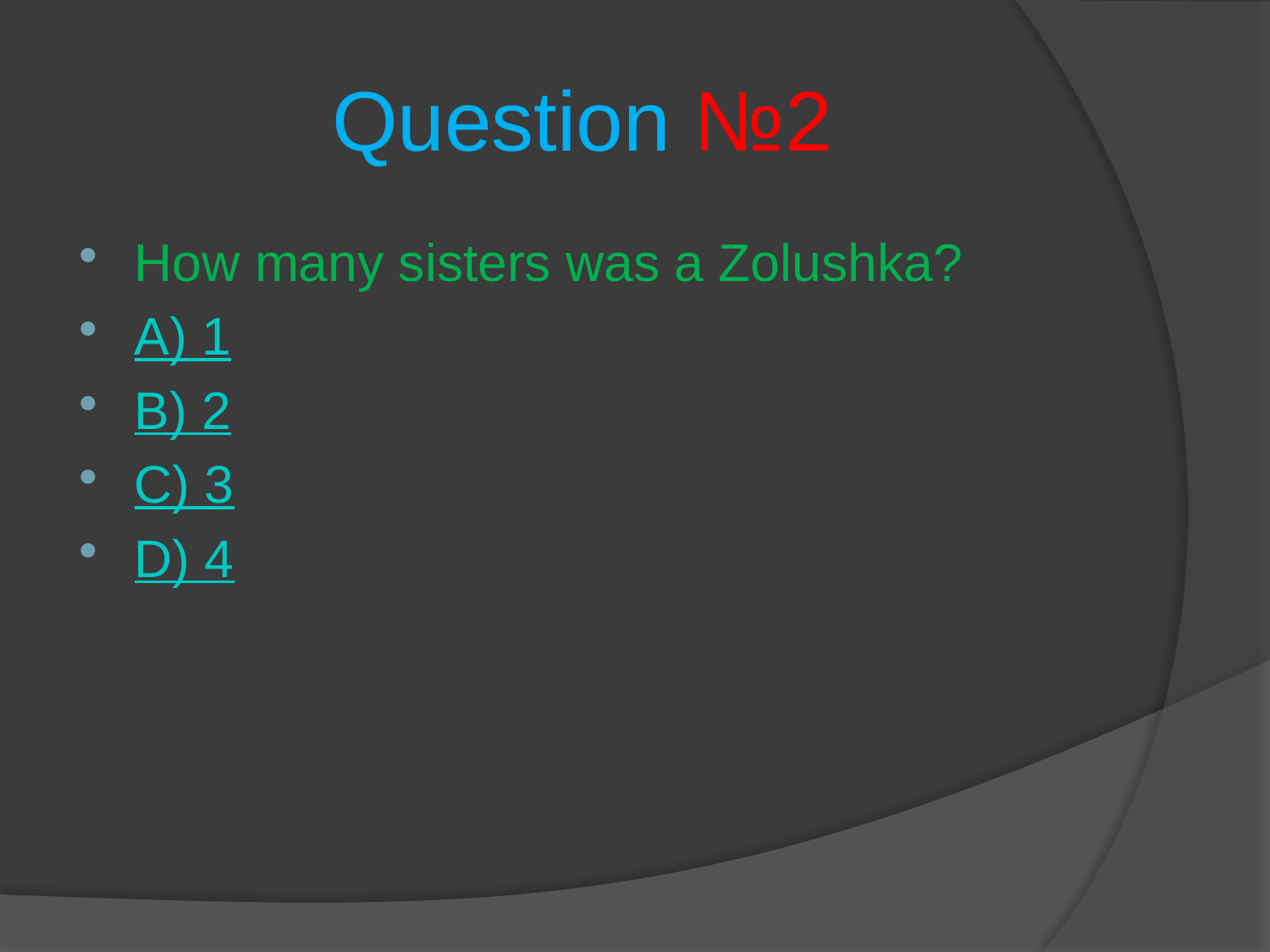

# Question №2
How many sisters was a Zolushka?
A) 1
B) 2
C) 3
D) 4